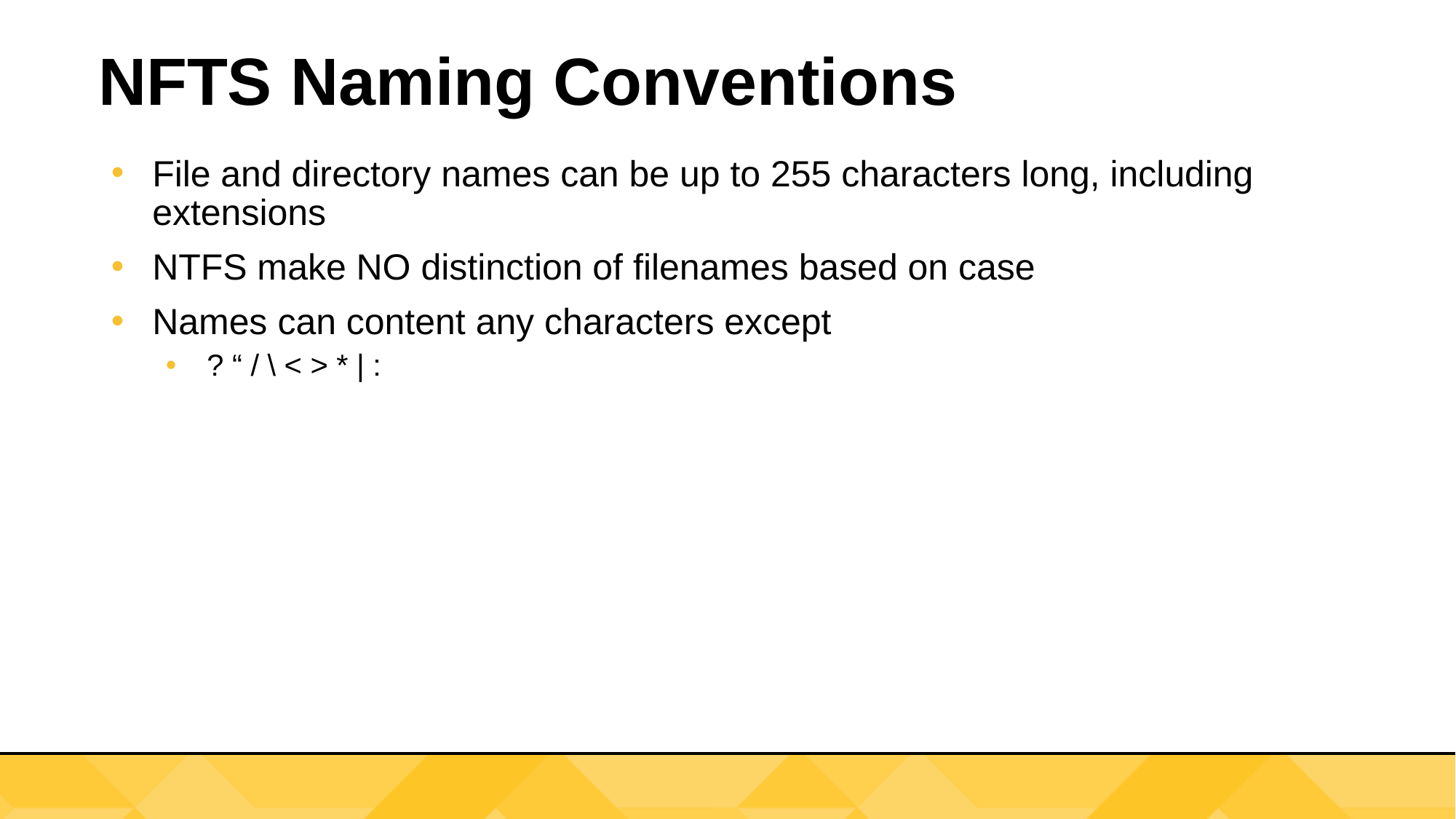

# NFTS Naming Conventions

File and directory names can be up to 255 characters long, including extensions
NTFS make NO distinction of filenames based on case
Names can content any characters except
? “ / \ < > * | :